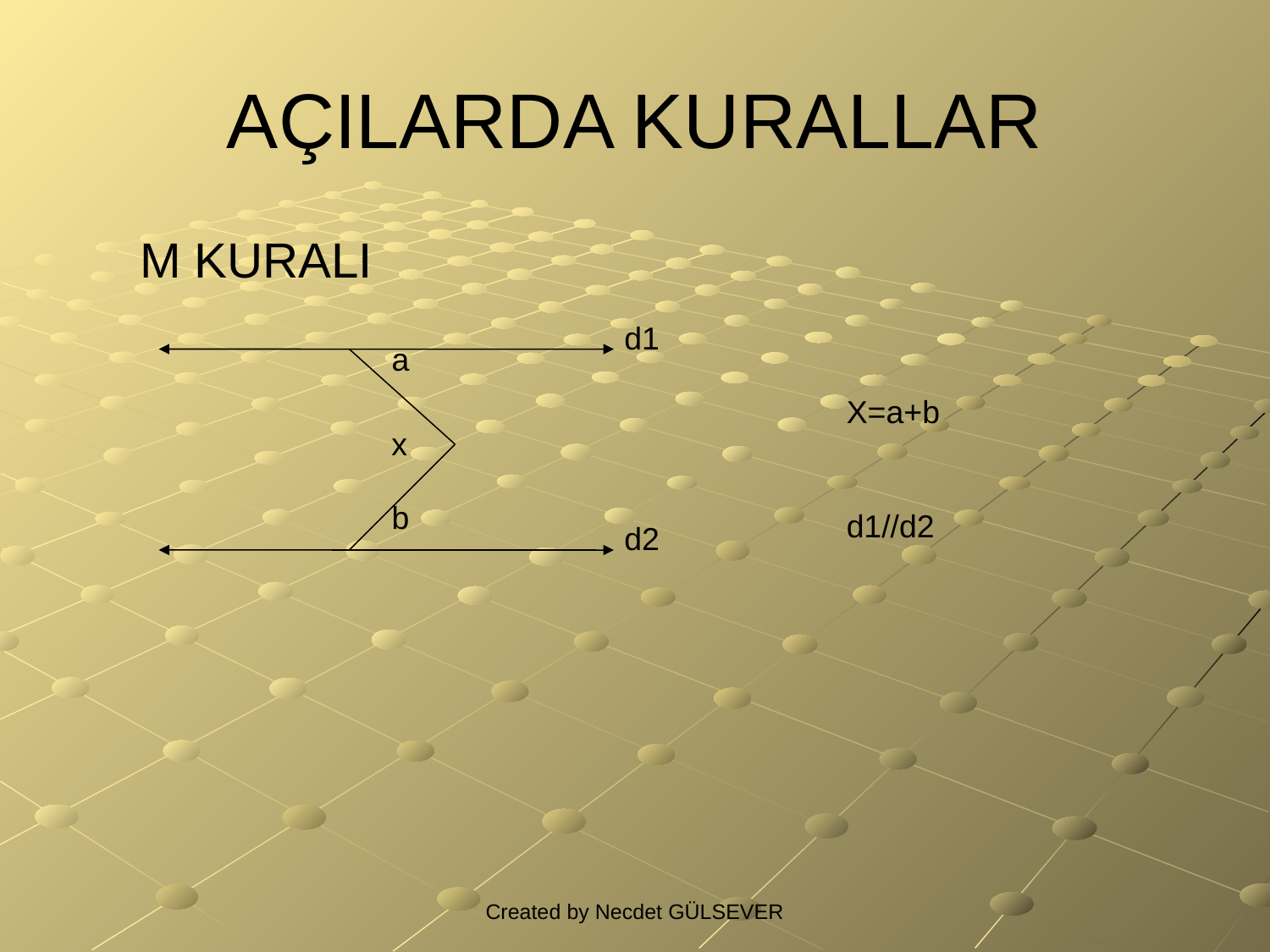

# AÇILARDA KURALLAR
M KURALI
d1
a

X=a+b

d1//d2
x

b
d2

Created by Necdet GÜLSEVER